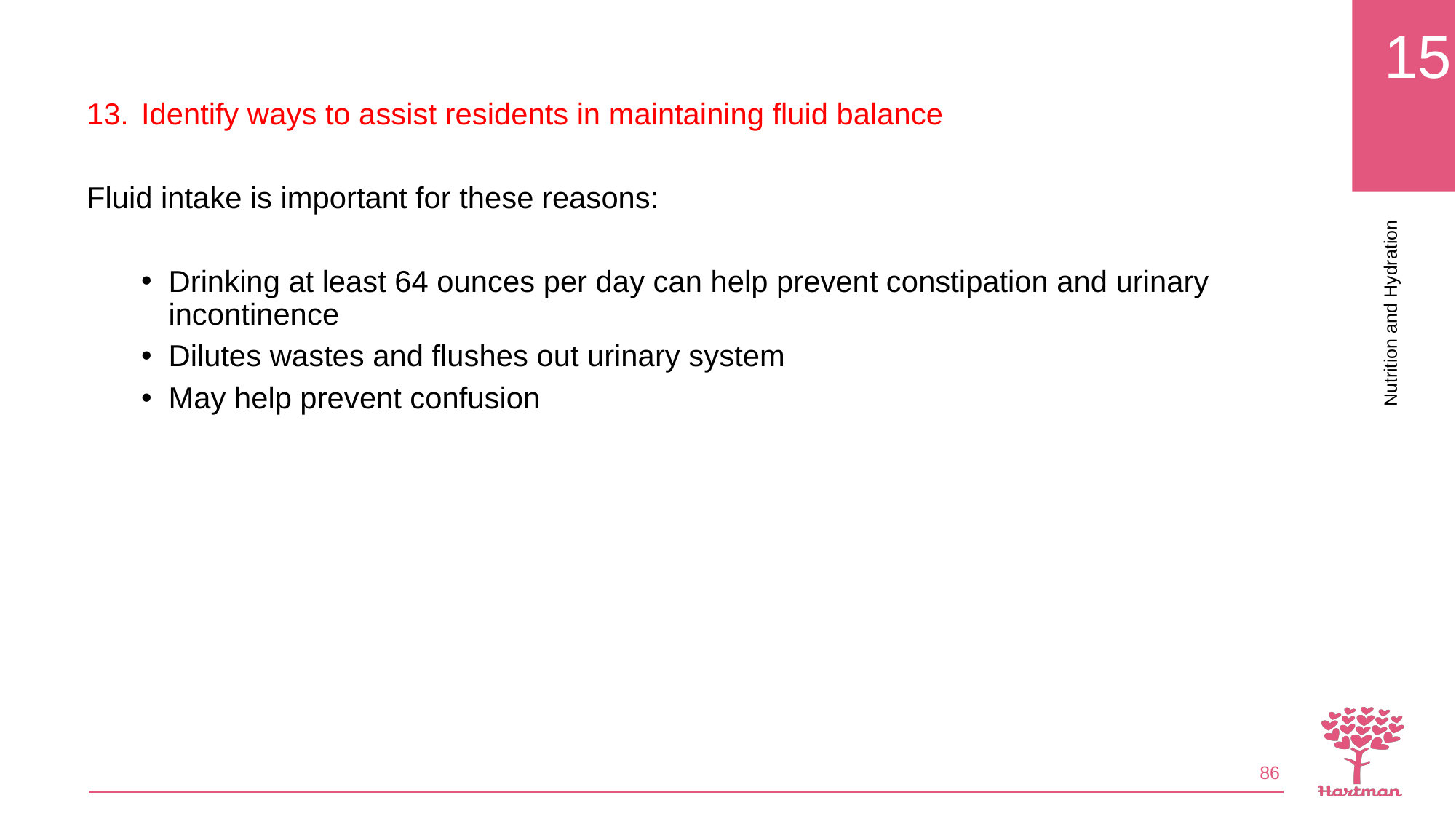

Identify ways to assist residents in maintaining fluid balance

Fluid intake is important for these reasons:

Drinking at least 64 ounces per day can help prevent constipation and urinary incontinence
Dilutes wastes and flushes out urinary system
May help prevent confusion

86